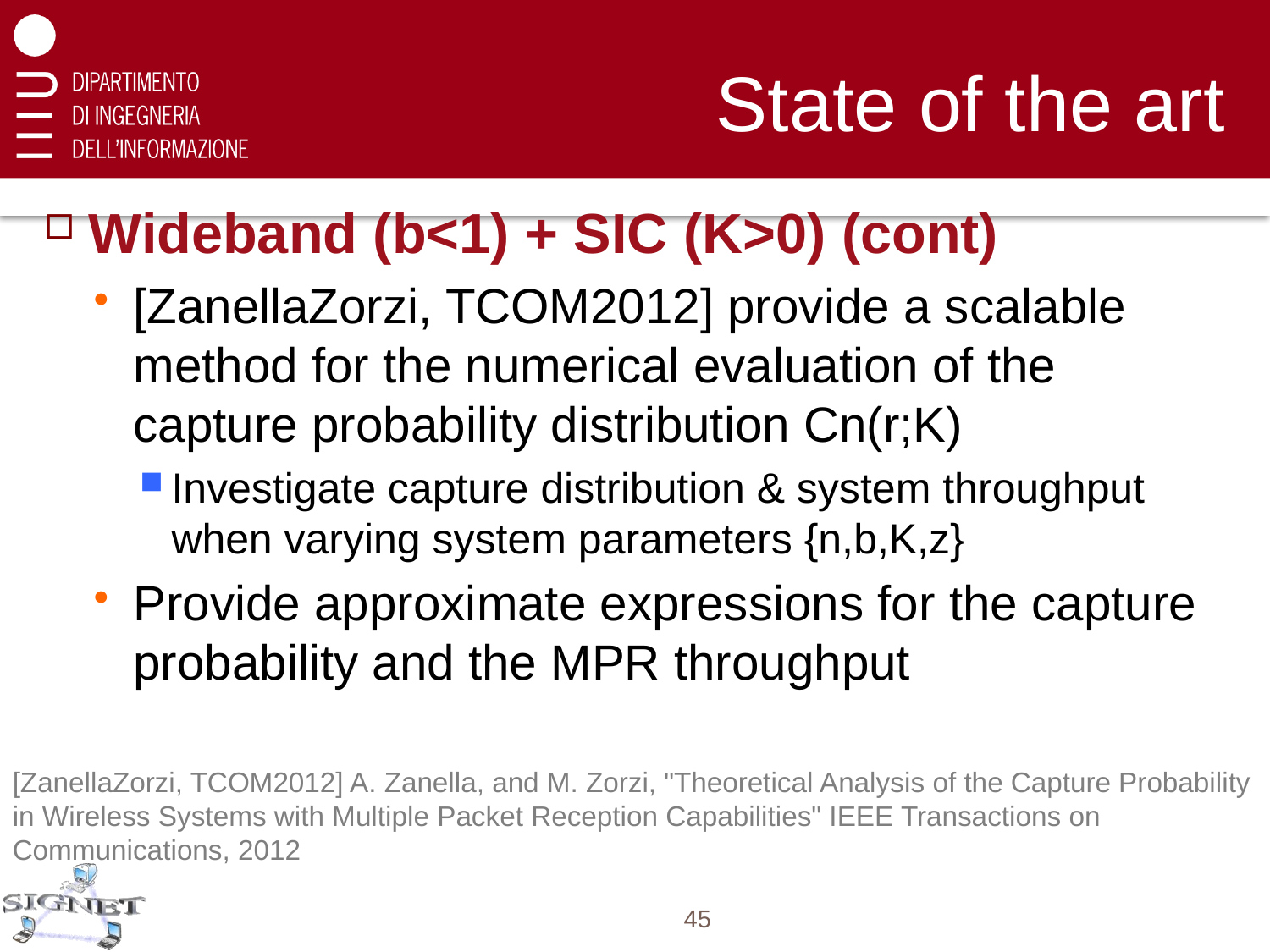

# State of the art
Wideband (b<1) + SIC (K>0) (cont)
[ZanellaZorzi, TCOM2012] provide a scalable method for the numerical evaluation of the capture probability distribution Cn(r;K)
Investigate capture distribution & system throughput when varying system parameters {n,b,K,z}
Provide approximate expressions for the capture probability and the MPR throughput

[ZanellaZorzi, TCOM2012] A. Zanella, and M. Zorzi, "Theoretical Analysis of the Capture Probability in Wireless Systems with Multiple Packet Reception Capabilities" IEEE Transactions on Communications, 2012
45